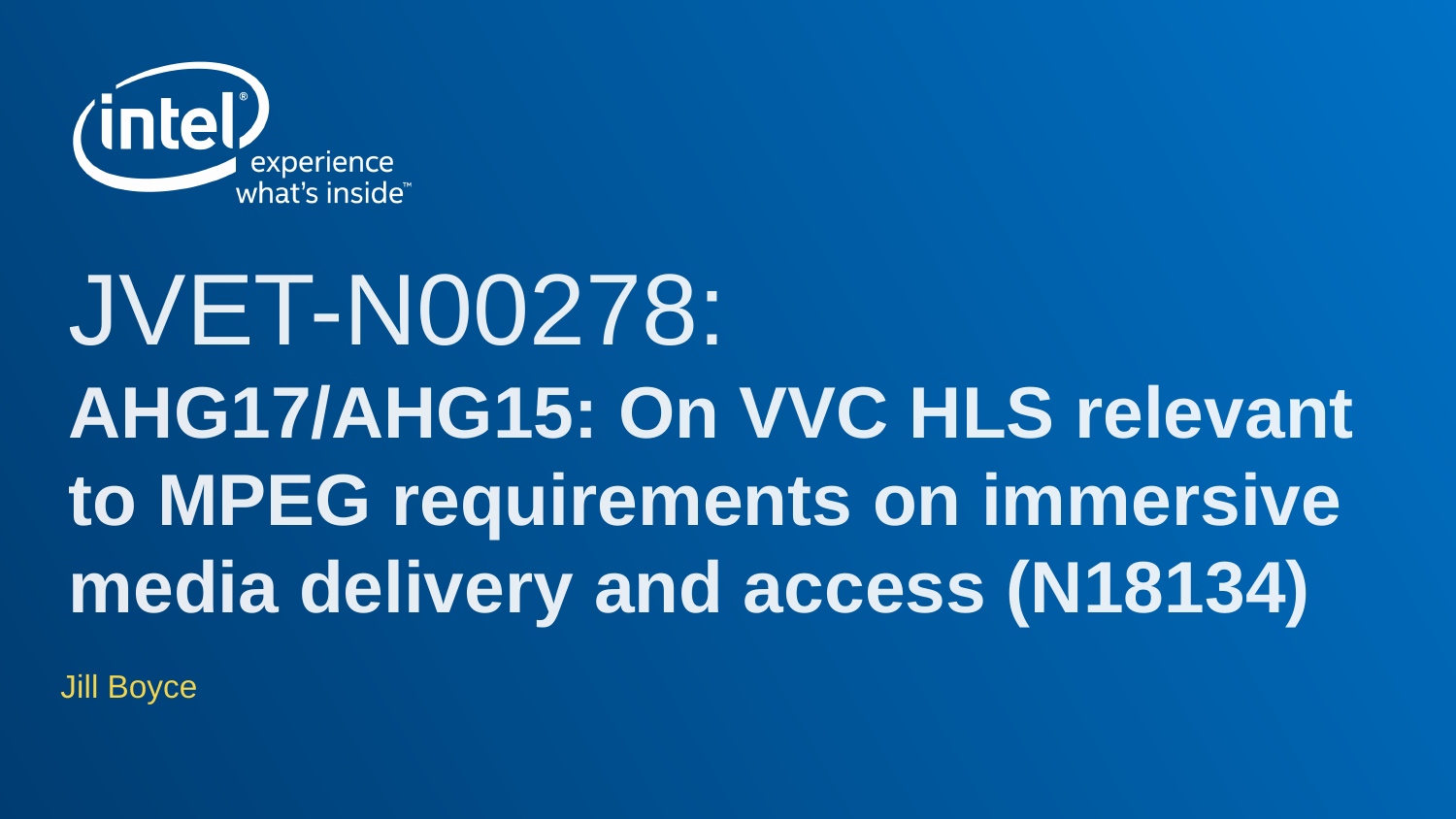

# JVET-N00278: AHG17/AHG15: On VVC HLS relevant to MPEG requirements on immersive media delivery and access (N18134)
Jill Boyce